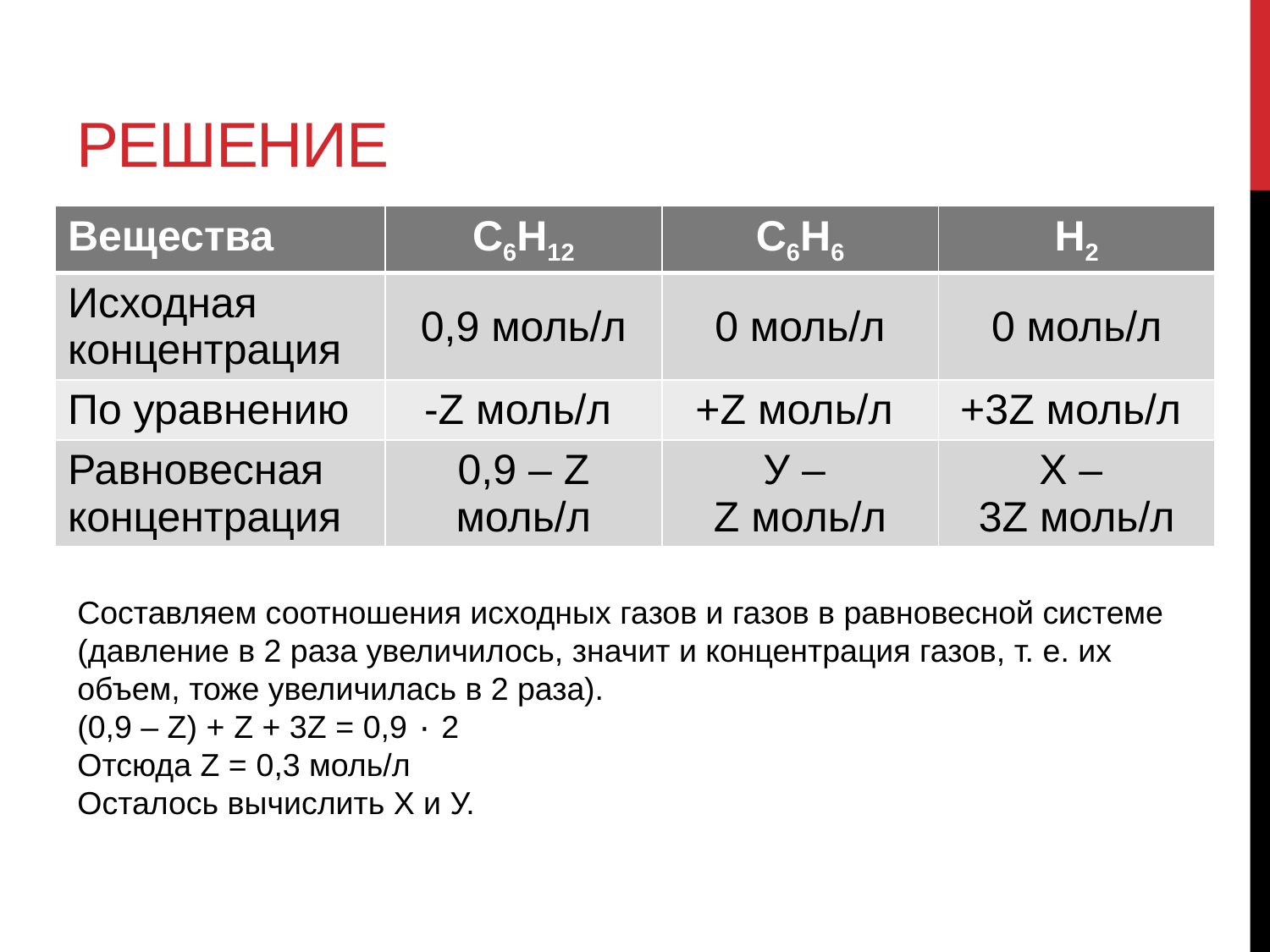

# решение
| Вещества | С6Н12 | С6Н6 | Н2 |
| --- | --- | --- | --- |
| Исходная концентрация | 0,9 моль/л | 0 моль/л | 0 моль/л |
| По уравнению | -Z моль/л | +Z моль/л | +3Z моль/л |
| Равновесная концентрация | 0,9 – Z моль/л | У – Z моль/л | Х – 3Z моль/л |
Составляем соотношения исходных газов и газов в равновесной системе (давление в 2 раза увеличилось, значит и концентрация газов, т. е. их объем, тоже увеличилась в 2 раза).
(0,9 – Z) + Z + 3Z = 0,9 ٠ 2
Отсюда Z = 0,3 моль/л
Осталось вычислить Х и У.